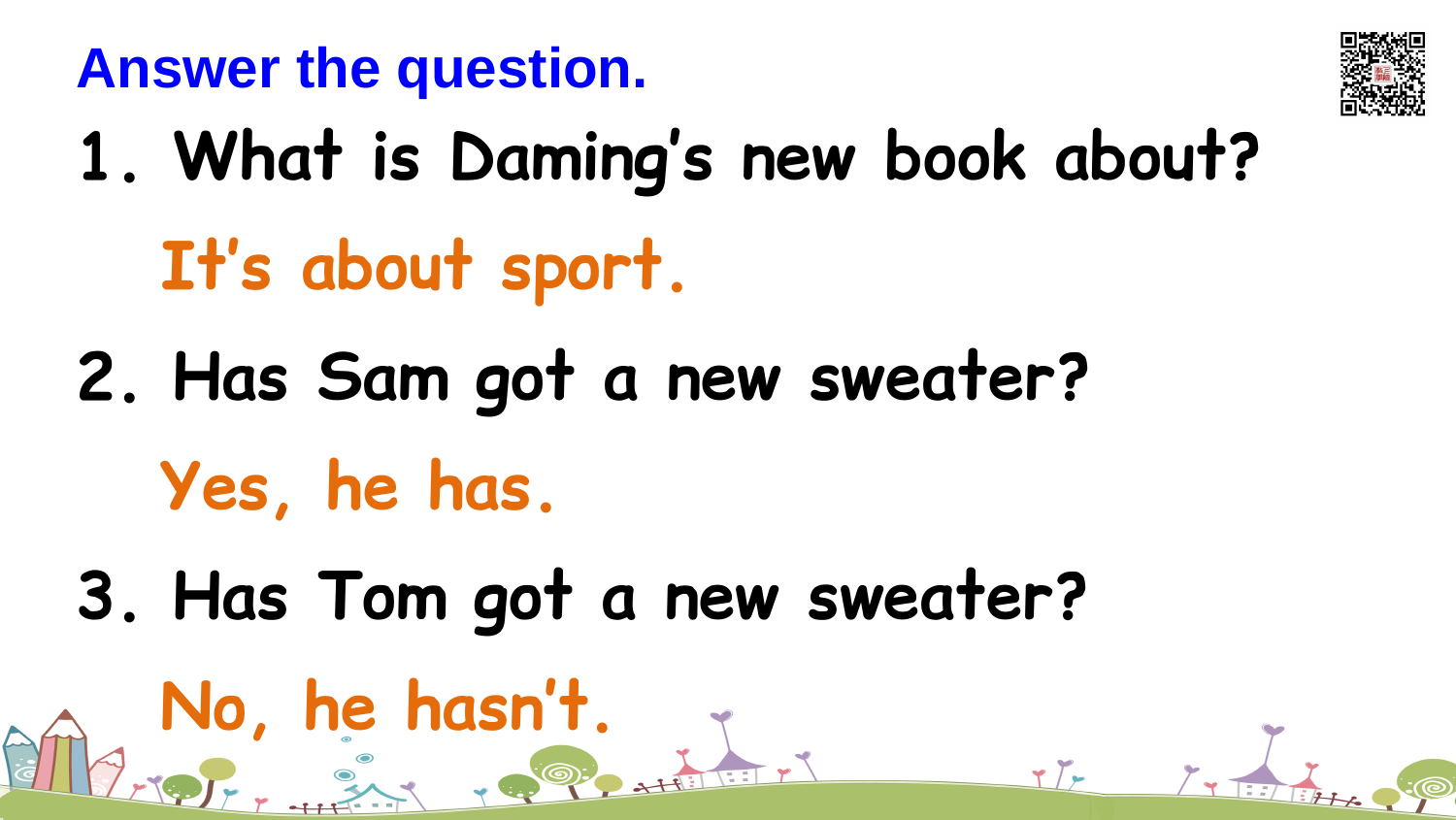

Answer the question.
1. What is Daming’s new book about?
   It’s about sport.
2. Has Sam got a new sweater?
   Yes, he has.
3. Has Tom got a new sweater?
   No, he hasn’t.